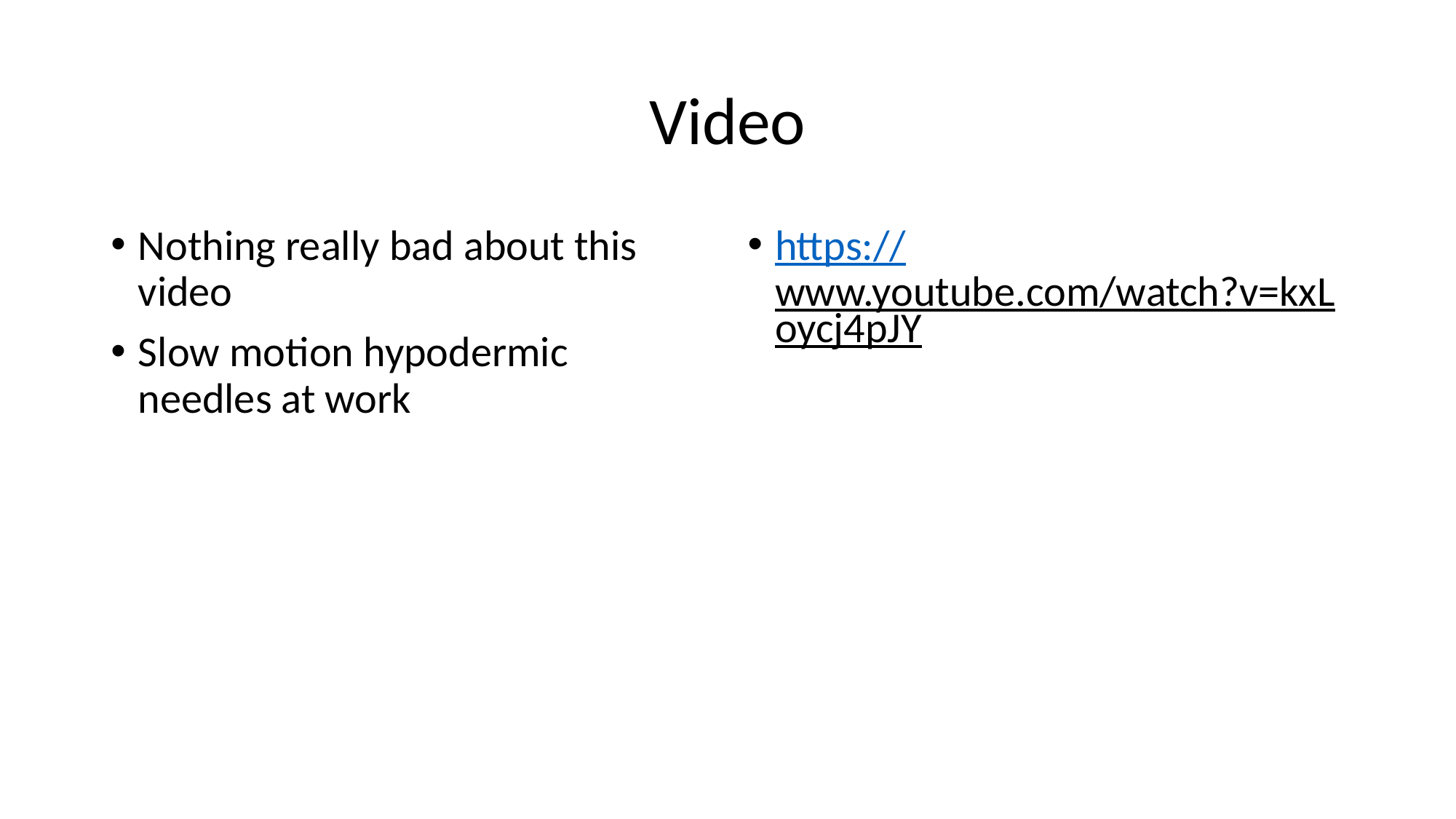

# Video
Nothing really bad about this video
Slow motion hypodermic needles at work
https://www.youtube.com/watch?v=kxLoycj4pJY